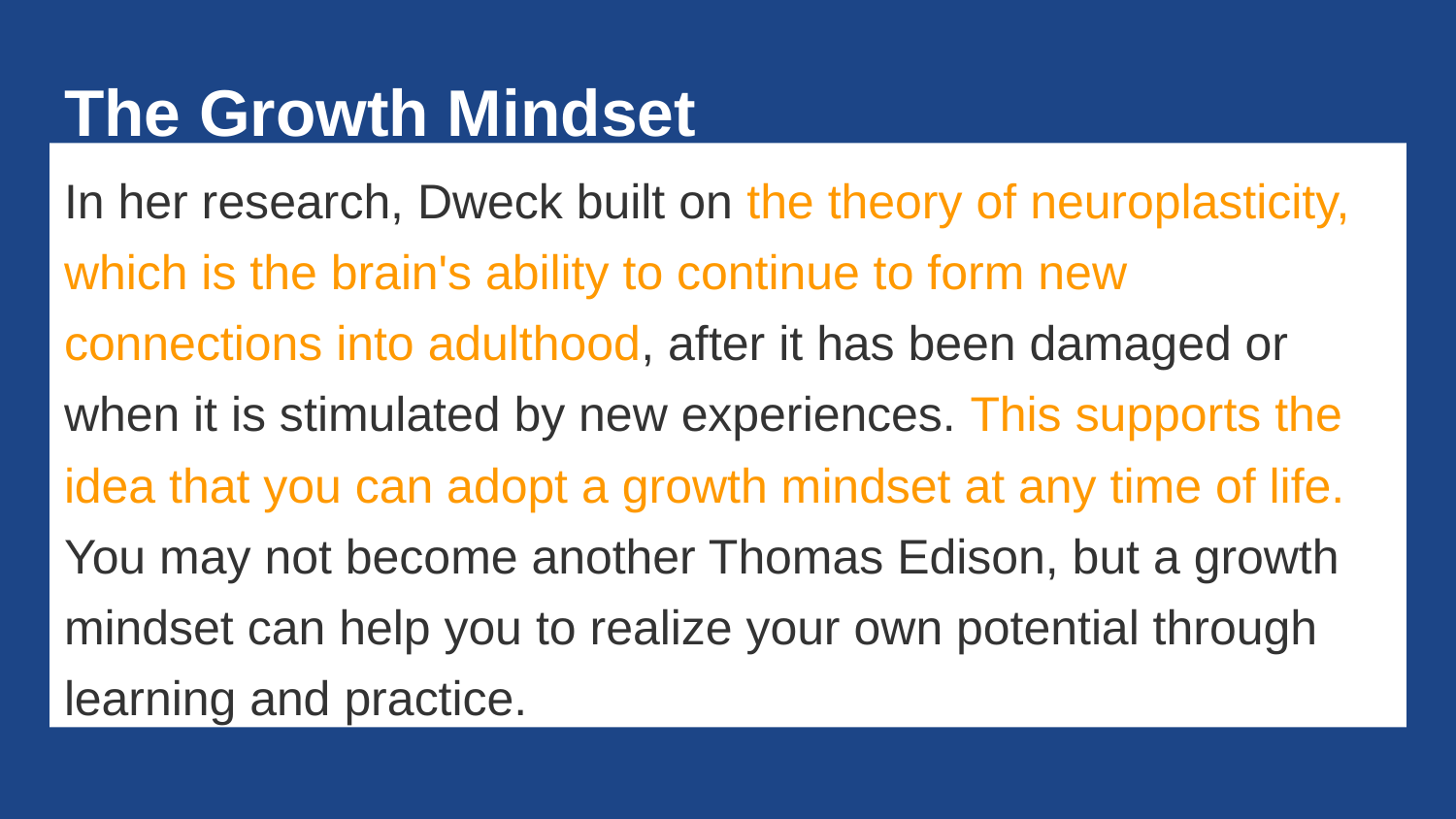

# The Growth Mindset

In her research, Dweck built on the theory of neuroplasticity, which is the brain's ability to continue to form new connections into adulthood, after it has been damaged or when it is stimulated by new experiences. This supports the idea that you can adopt a growth mindset at any time of life. You may not become another Thomas Edison, but a growth mindset can help you to realize your own potential through learning and practice.